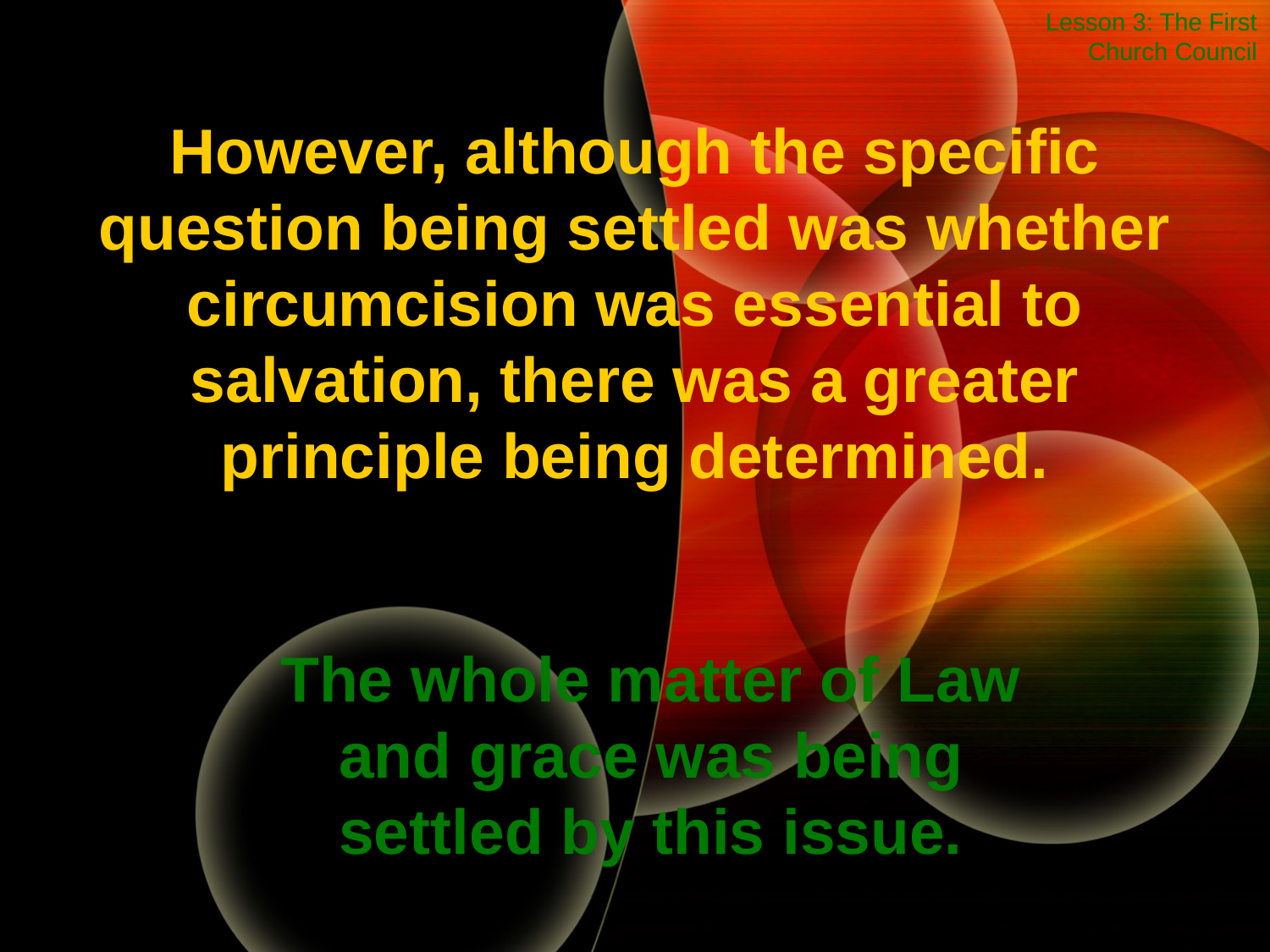

Lesson 3: The First Church Council
However, although the specific question being settled was whether circumcision was essential to salvation, there was a greater principle being determined.
The whole matter of Law and grace was being settled by this issue.